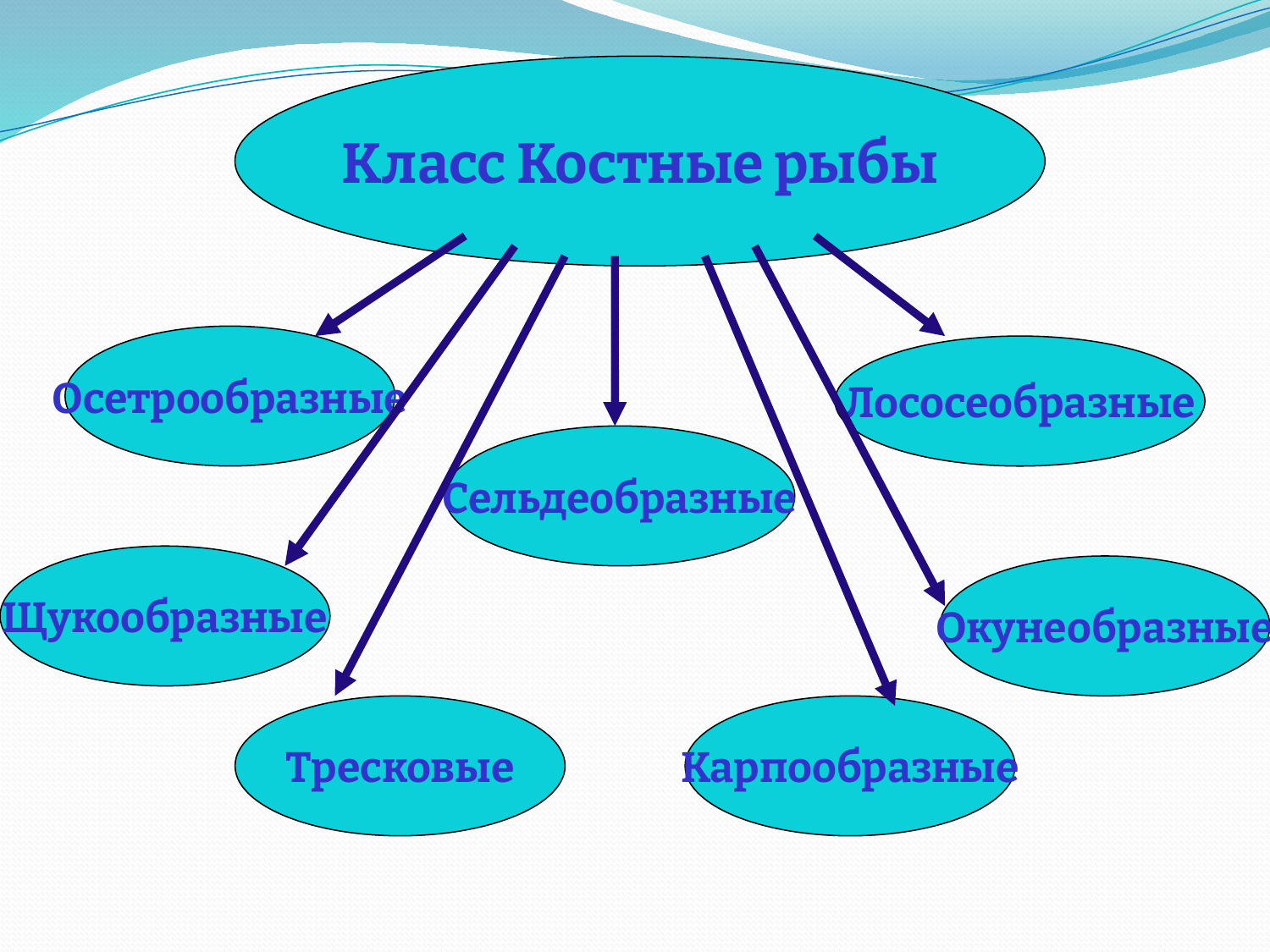

#

Класс Костные рыбы

Осетрообразные
Лососеобразные
Сельдеобразные
Щукообразные
Окунеобразные
Тресковые
Карпообразные